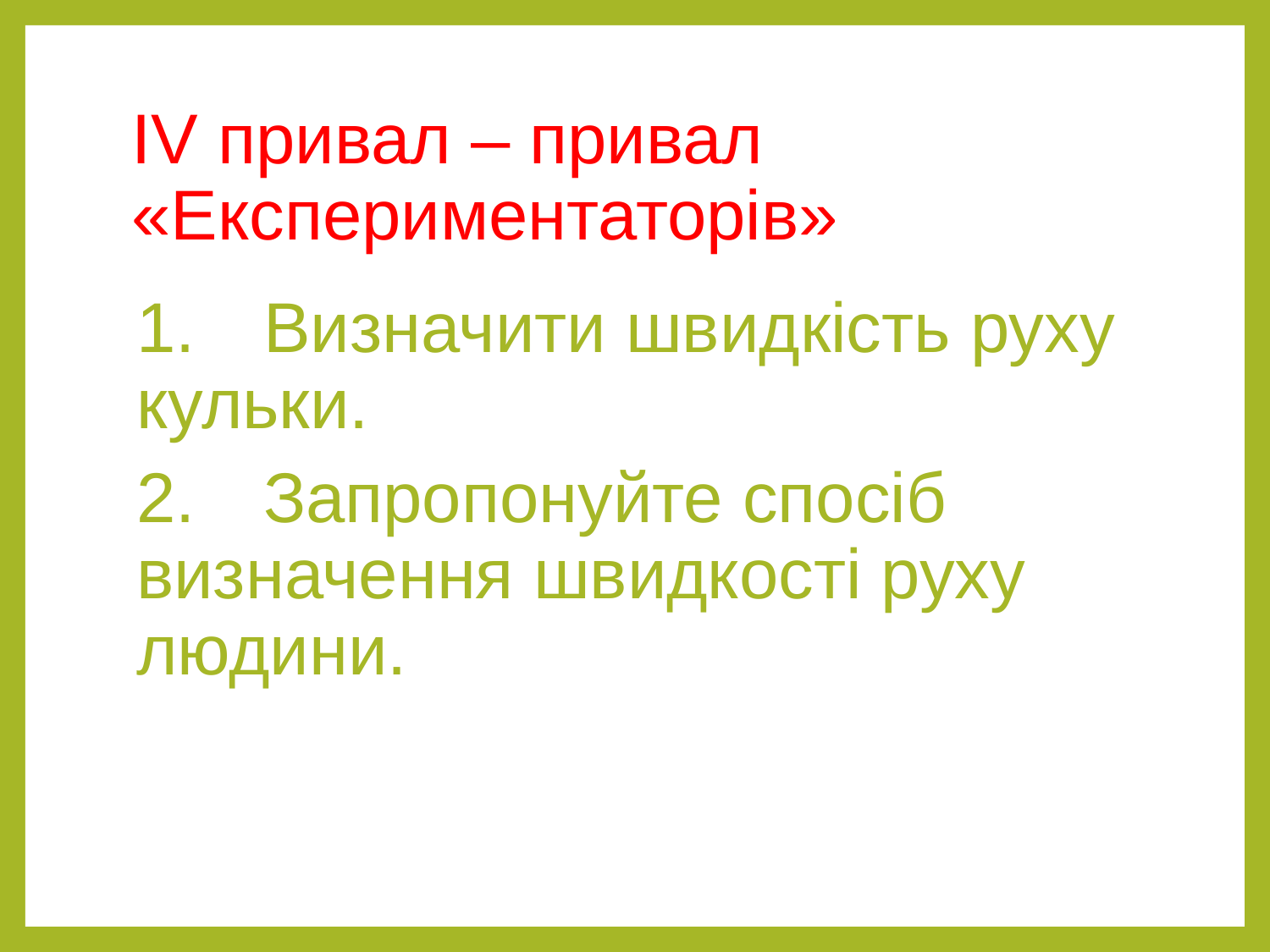

# ІV привал – привал «Експериментаторів»
1.	Визначити швидкість руху кульки.
2.	Запропонуйте спосіб визначення швидкості руху людини.